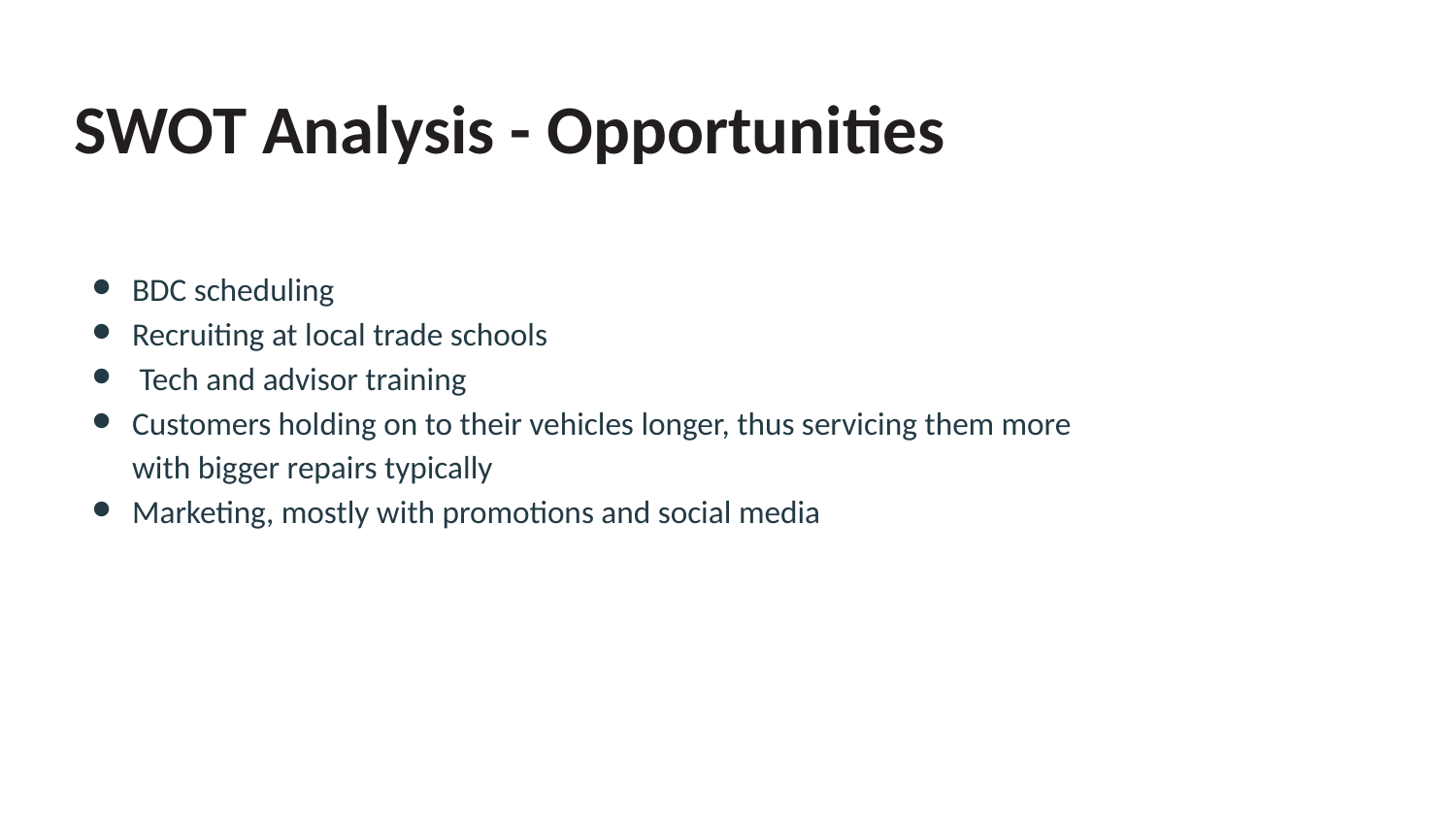

# SWOT Analysis - Opportunities
BDC scheduling
Recruiting at local trade schools
 Tech and advisor training
Customers holding on to their vehicles longer, thus servicing them more with bigger repairs typically
Marketing, mostly with promotions and social media